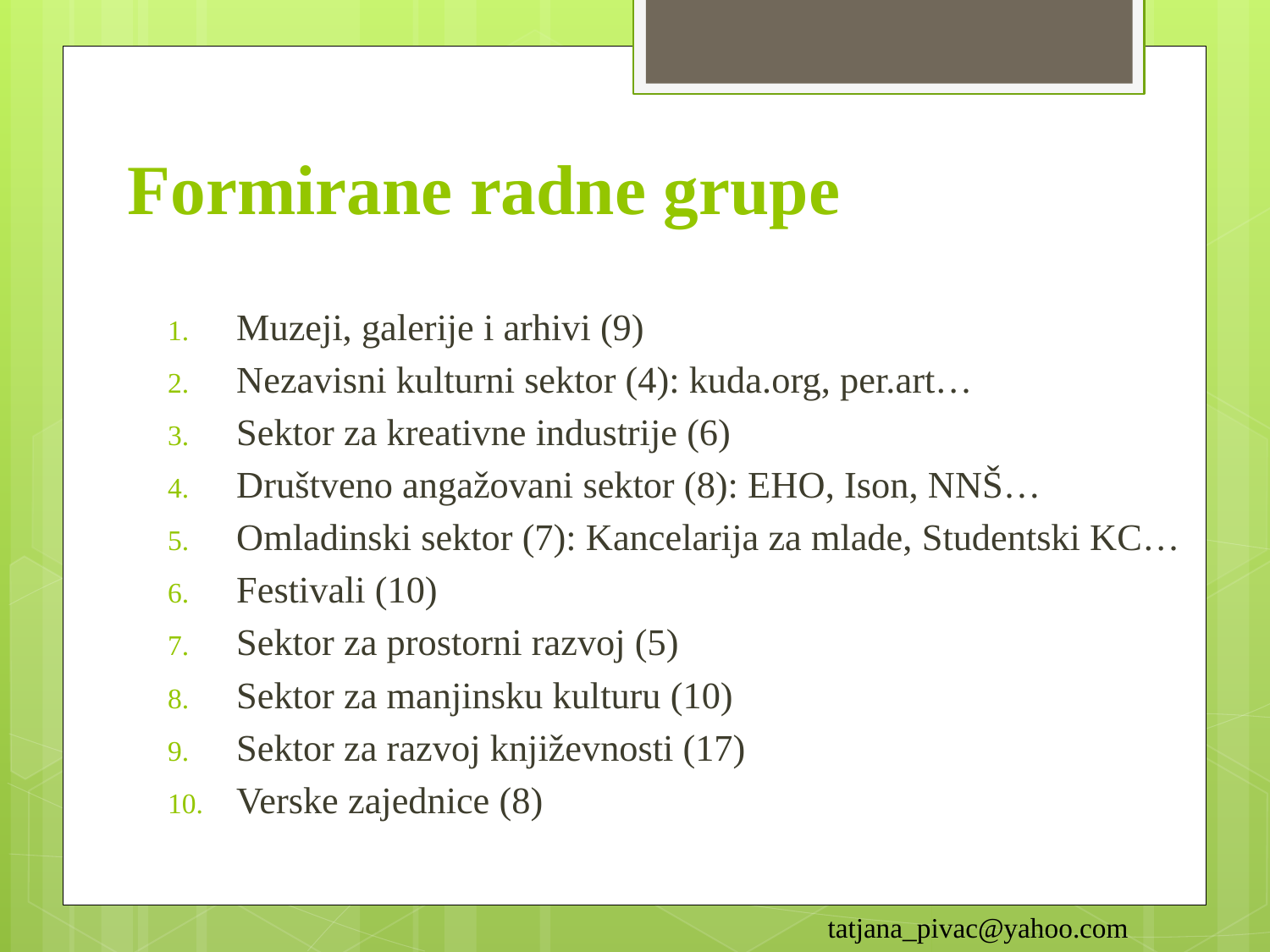

# Formirane radne grupe
Muzeji, galerije i arhivi (9)
Nezavisni kulturni sektor (4): kuda.org, per.art…
Sektor za kreativne industrije (6)
Društveno angažovani sektor (8): EHO, Ison, NNŠ…
Omladinski sektor (7): Kancelarija za mlade, Studentski KC…
Festivali (10)
Sektor za prostorni razvoj (5)
Sektor za manjinsku kulturu (10)
Sektor za razvoj književnosti (17)
Verske zajednice (8)
tatjana_pivac@yahoo.com